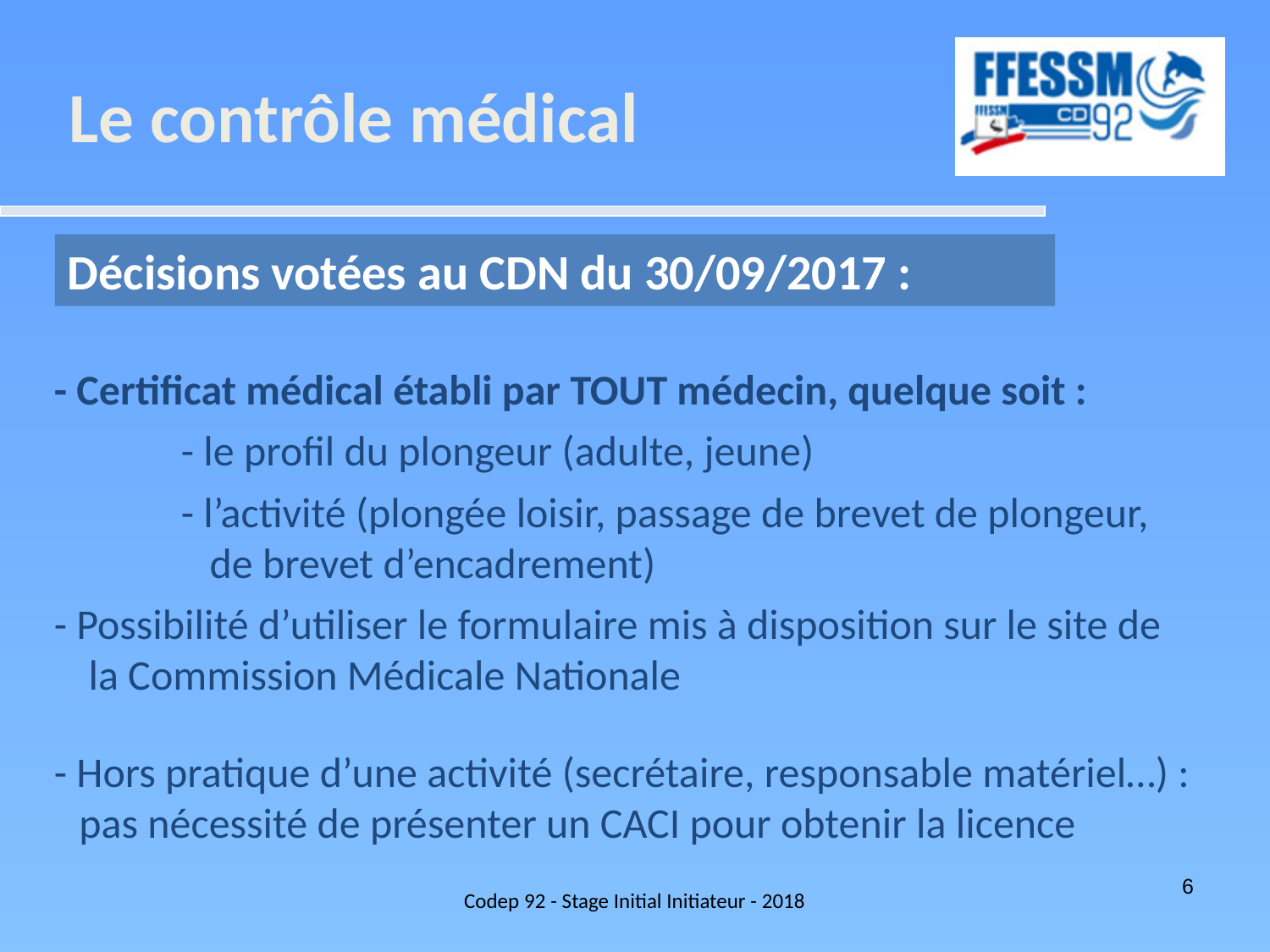

Le contrôle médical
Décisions votées au CDN du 30/09/2017 :
- Certificat médical établi par TOUT médecin, quelque soit :
	- le profil du plongeur (adulte, jeune)
	- l’activité (plongée loisir, passage de brevet de plongeur, 	   de brevet d’encadrement)
- Possibilité d’utiliser le formulaire mis à disposition sur le site de     la Commission Médicale Nationale

- Hors pratique d’une activité (secrétaire, responsable matériel…) : pas nécessité de présenter un CACI pour obtenir la licence

Codep 92 - Stage Initial Initiateur - 2018
6